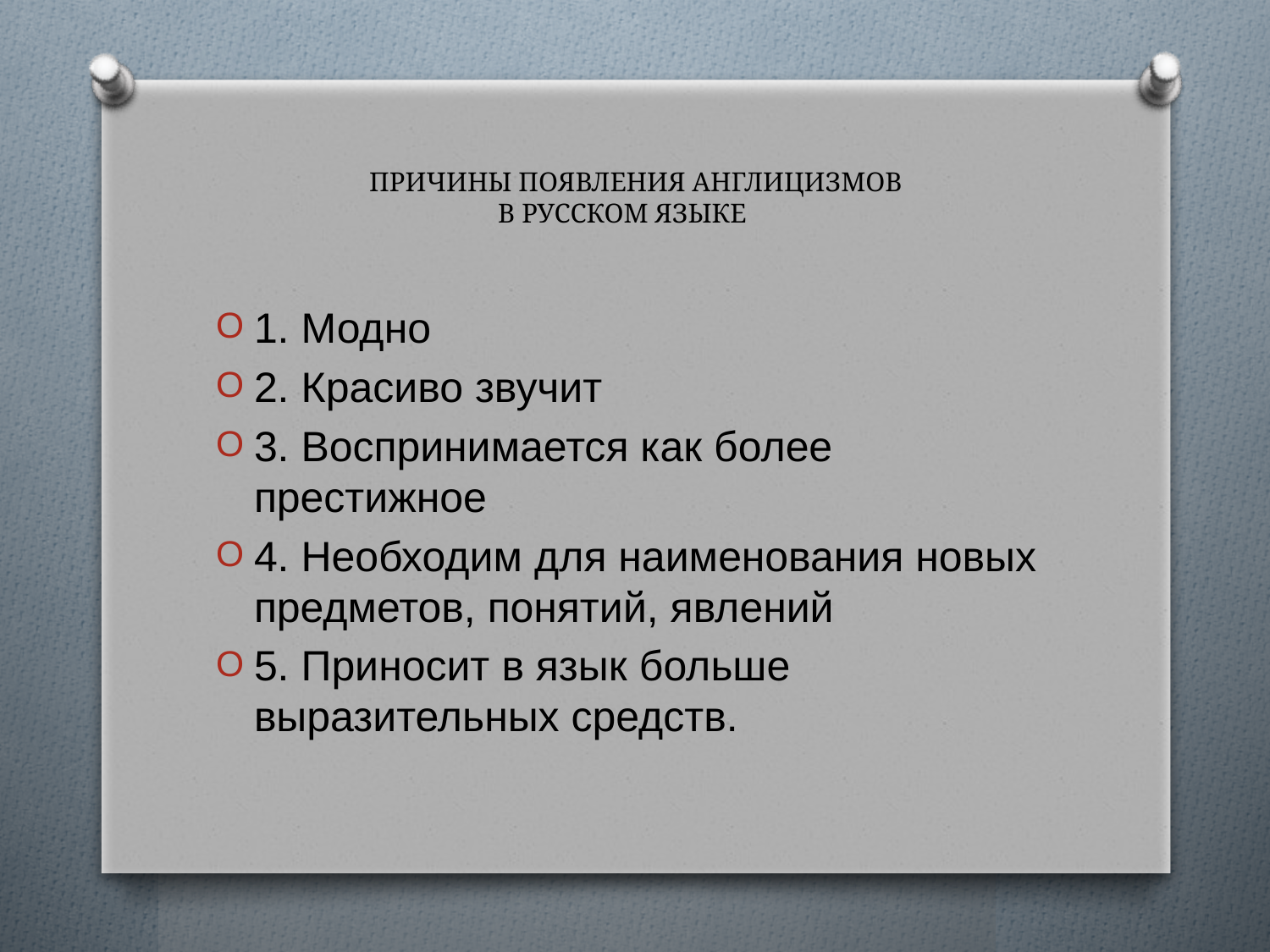

# ПРИЧИНЫ ПОЯВЛЕНИЯ АНГЛИЦИЗМОВ В РУССКОМ ЯЗЫКЕ
1. Модно
2. Красиво звучит
3. Воспринимается как более престижное
4. Необходим для наименования новых предметов, понятий, явлений
5. Приносит в язык больше выразительных средств.